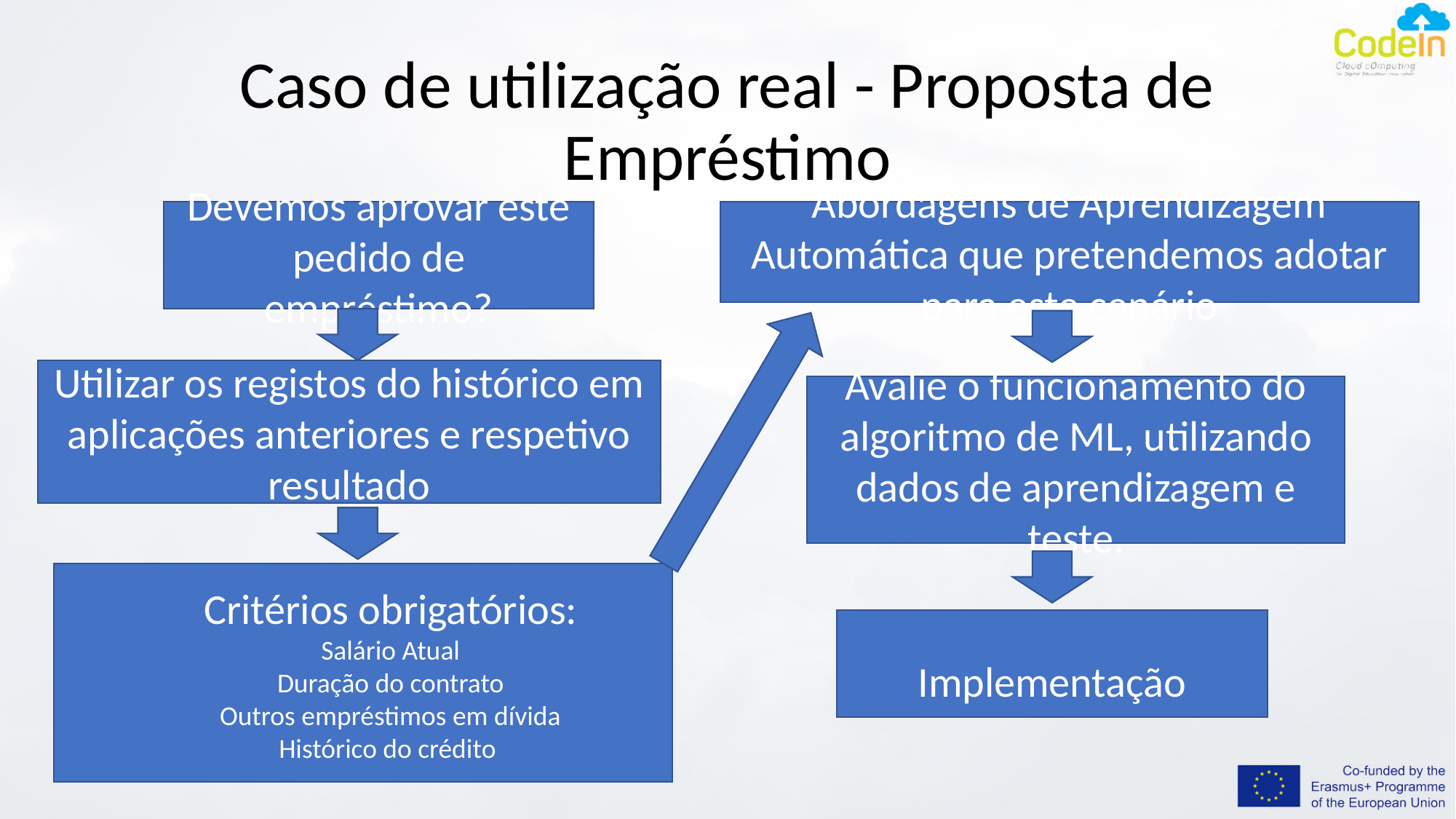

# Caso de utilização real - Proposta de Empréstimo
Abordagens de Aprendizagem Automática que pretendemos adotar para este cenário
Devemos aprovar este pedido de empréstimo?

Utilizar os registos do histórico em aplicações anteriores e respetivo resultado
Avalie o funcionamento do algoritmo de ML, utilizando dados de aprendizagem e teste.

Critérios obrigatórios:
Salário Atual
Duração do contrato
Outros empréstimos em dívida
Histórico do crédito

Implementação